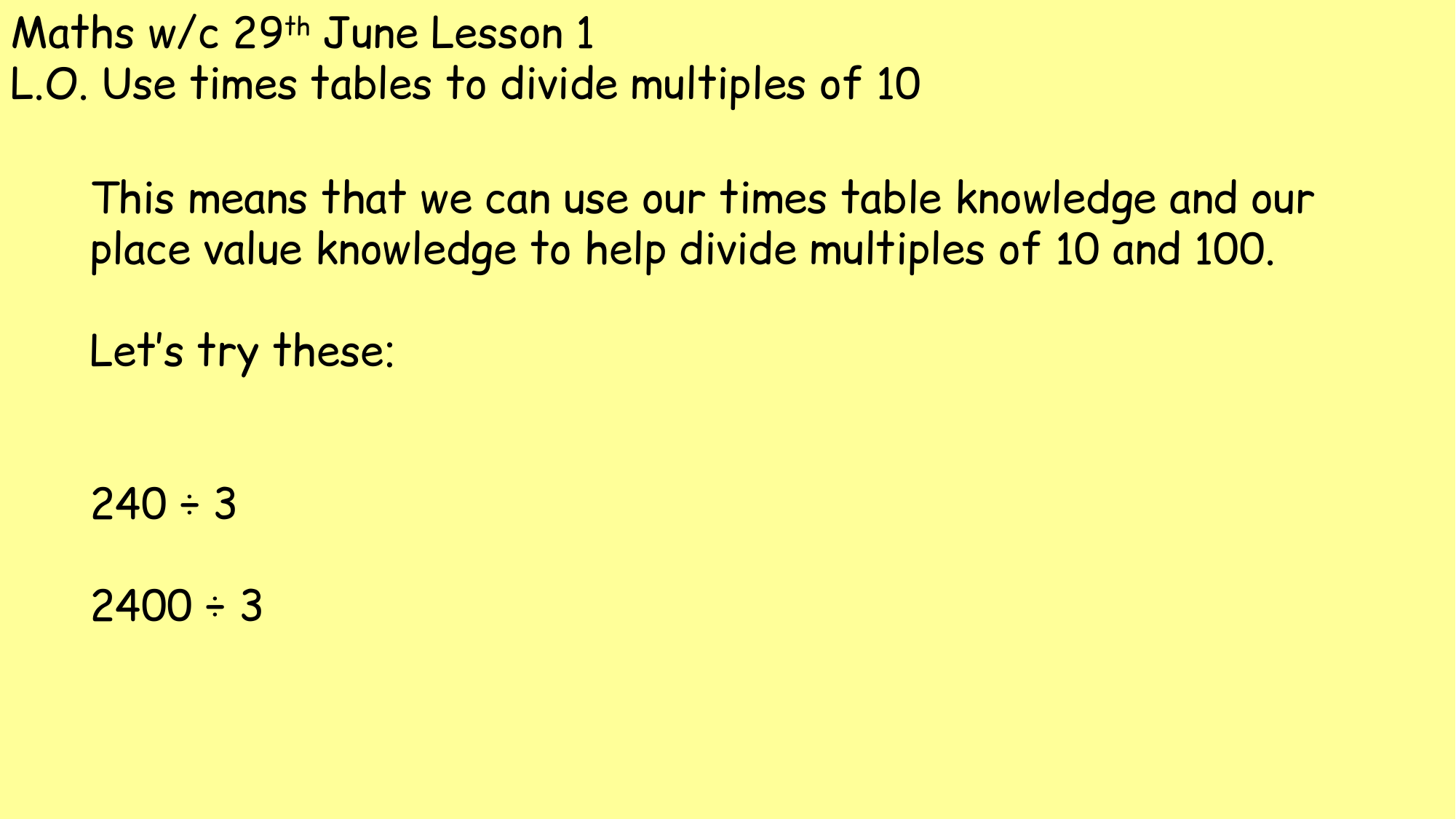

Maths w/c 29th June Lesson 1
L.O. Use times tables to divide multiples of 10
This means that we can use our times table knowledge and our place value knowledge to help divide multiples of 10 and 100.

Let’s try these:

240 ÷ 3

2400 ÷ 3